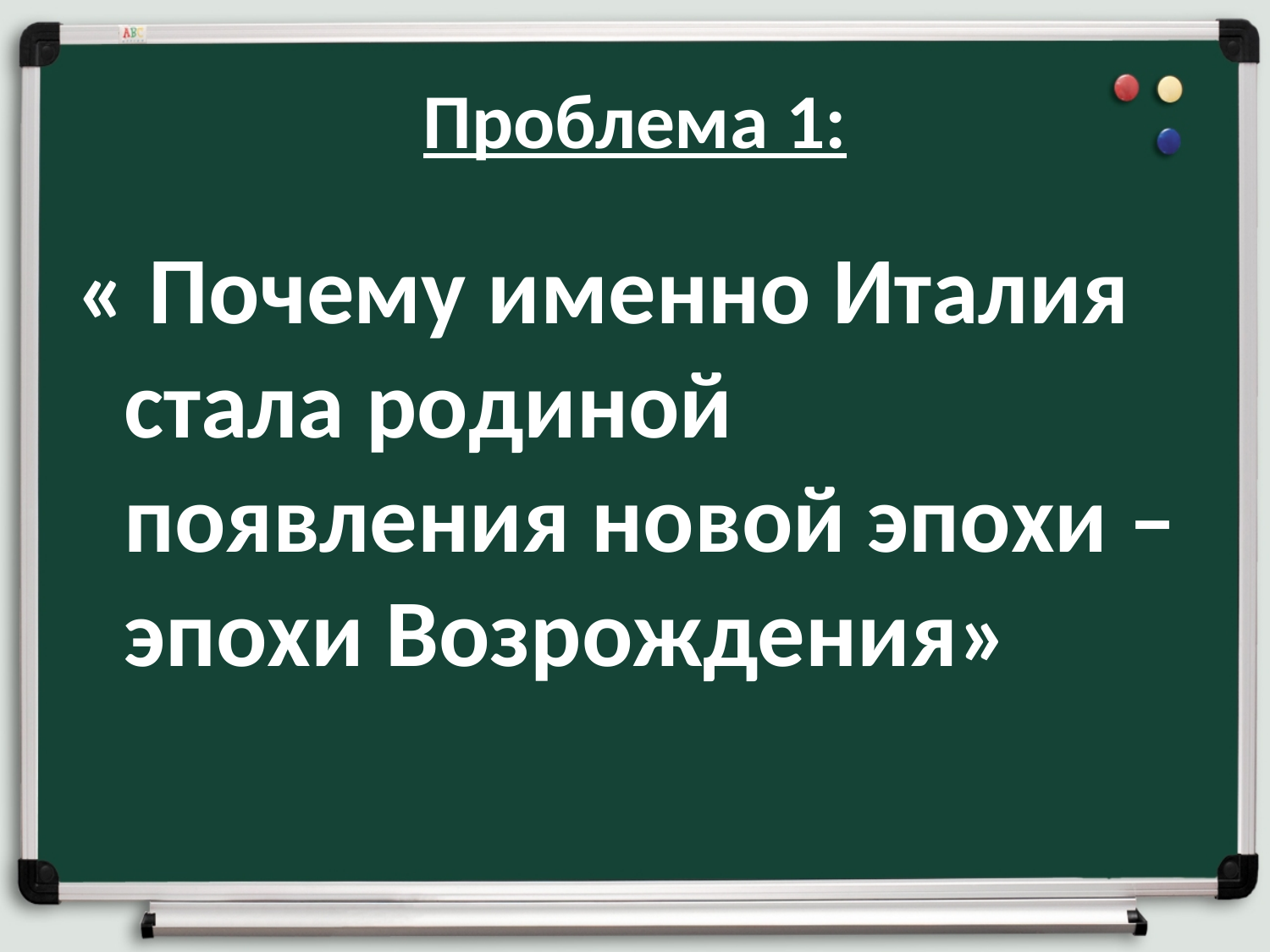

# Проблема 1:
« Почему именно Италия стала родиной появления новой эпохи – эпохи Возрождения»